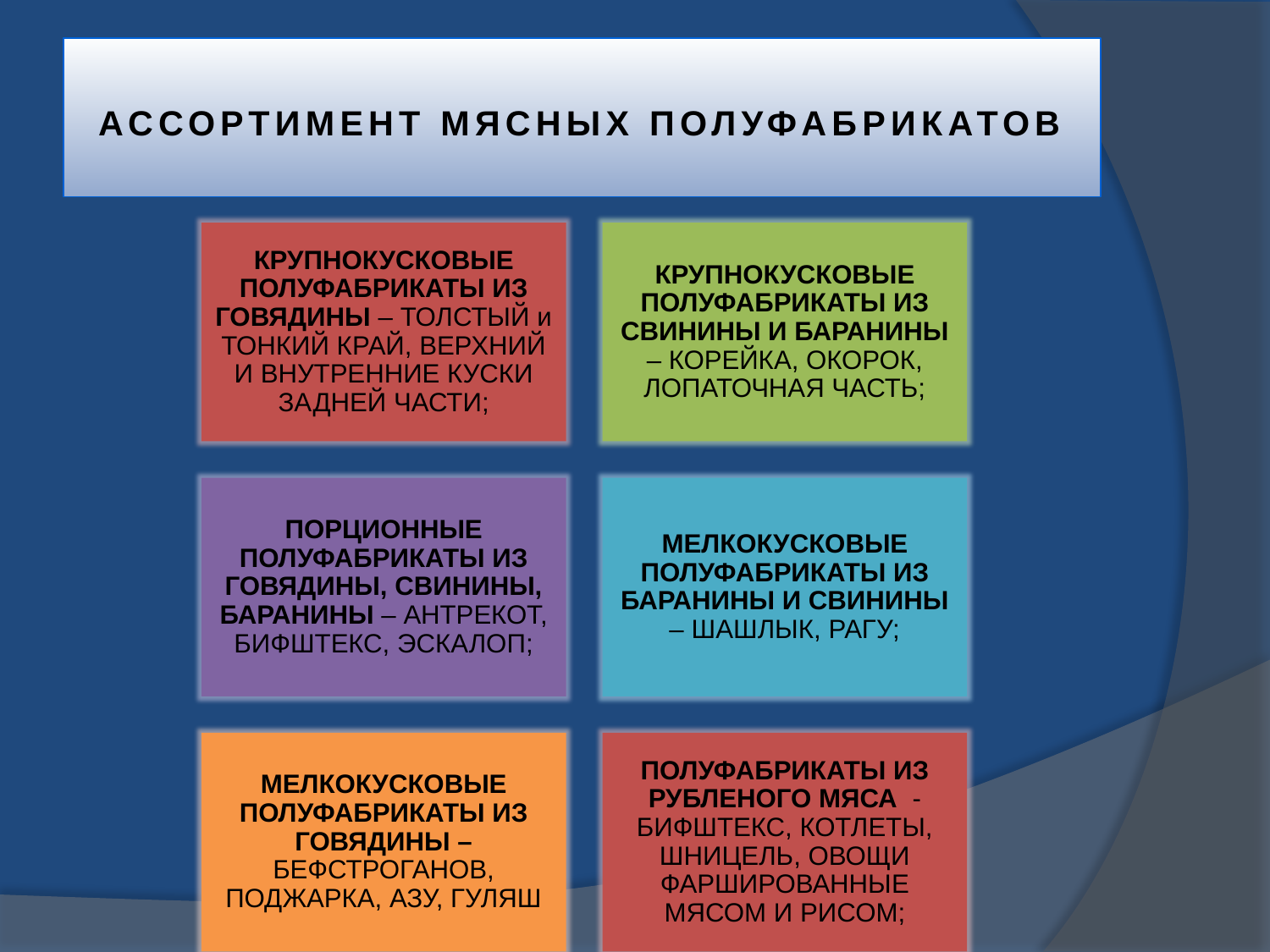

# АССОРТИМЕНТ МЯСНЫХ ПОЛУФАБРИКАТОВ
КРУПНОКУСКОВЫЕ ПОЛУФАБРИКАТЫ ИЗ ГОВЯДИНЫ – ТОЛСТЫЙ и ТОНКИЙ КРАЙ, ВЕРХНИЙ И ВНУТРЕННИЕ КУСКИ ЗАДНЕЙ ЧАСТИ;
КРУПНОКУСКОВЫЕ ПОЛУФАБРИКАТЫ ИЗ СВИНИНЫ И БАРАНИНЫ – КОРЕЙКА, ОКОРОК, ЛОПАТОЧНАЯ ЧАСТЬ;
ПОРЦИОННЫЕ ПОЛУФАБРИКАТЫ ИЗ ГОВЯДИНЫ, СВИНИНЫ, БАРАНИНЫ – АНТРЕКОТ, БИФШТЕКС, ЭСКАЛОП;
МЕЛКОКУСКОВЫЕ ПОЛУФАБРИКАТЫ ИЗ БАРАНИНЫ И СВИНИНЫ – ШАШЛЫК, РАГУ;
МЕЛКОКУСКОВЫЕ ПОЛУФАБРИКАТЫ ИЗ ГОВЯДИНЫ – БЕФСТРОГАНОВ, ПОДЖАРКА, АЗУ, ГУЛЯШ
ПОЛУФАБРИКАТЫ ИЗ РУБЛЕНОГО МЯСА  - БИФШТЕКС, КОТЛЕТЫ, ШНИЦЕЛЬ, ОВОЩИ ФАРШИРОВАННЫЕ МЯСОМ И РИСОМ;